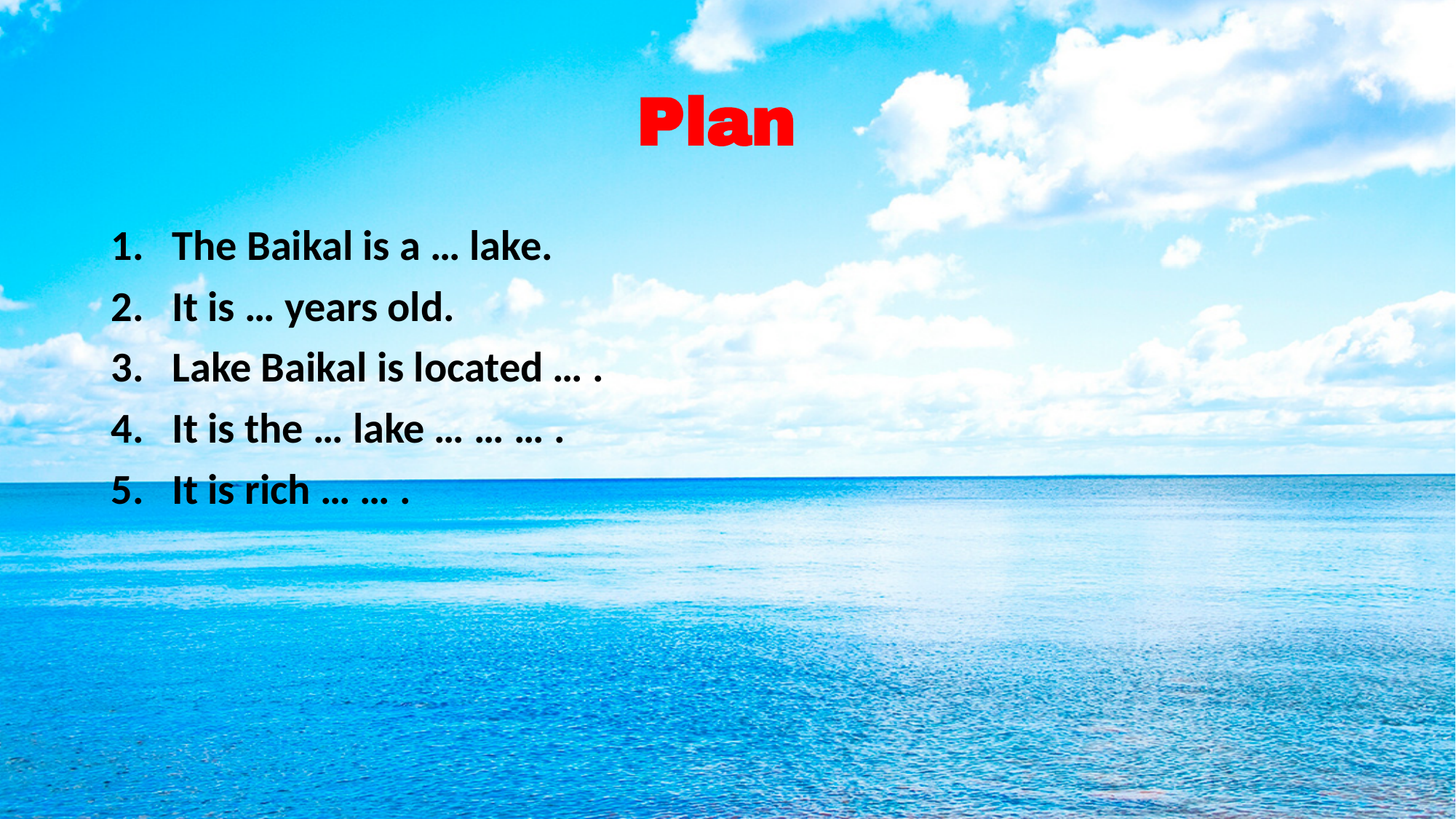

# Plan
The Baikal is a … lake.
It is … years old.
Lake Baikal is located … .
It is the … lake … … … .
It is rich … … .